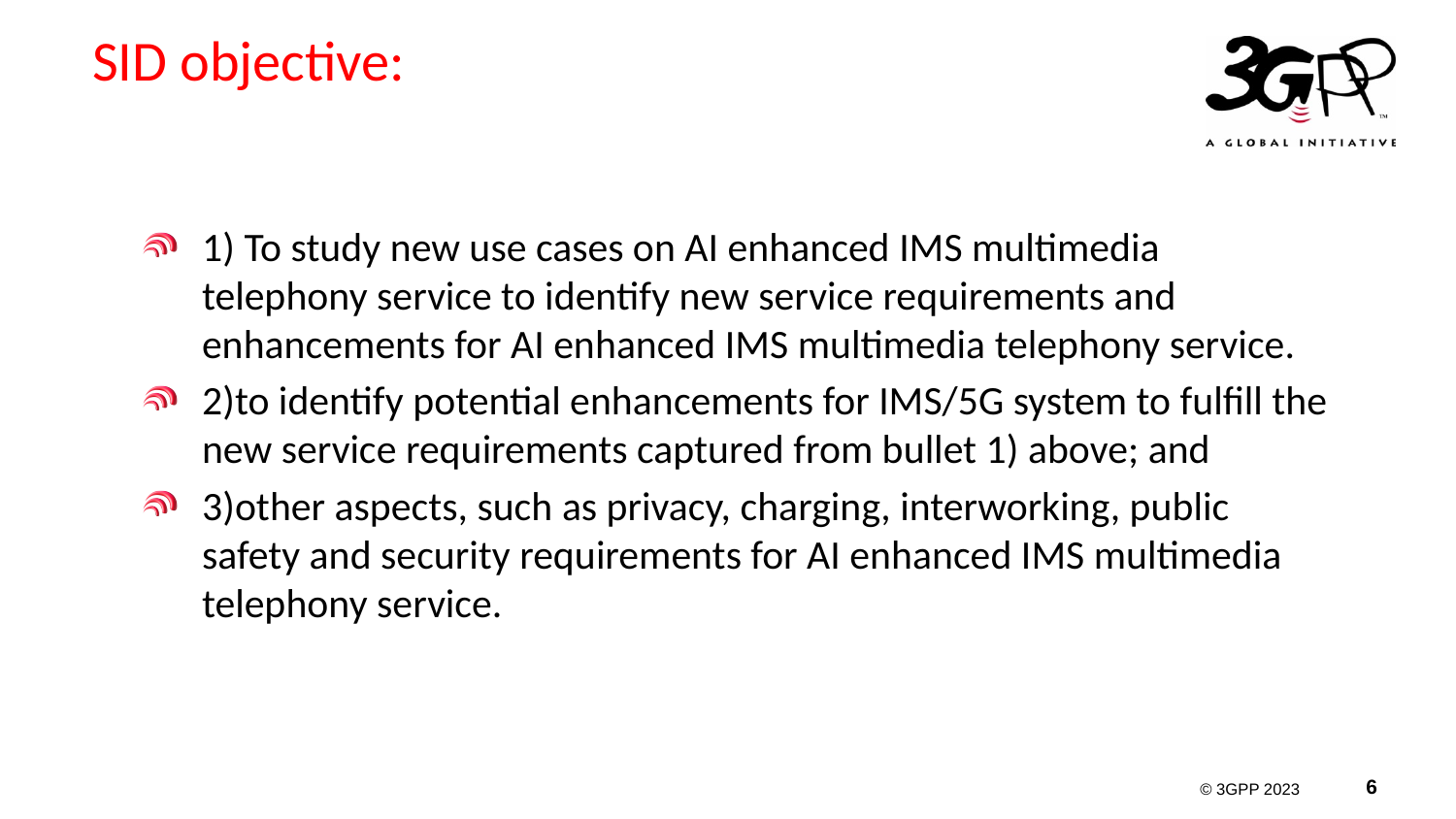

# SID objective:
1) To study new use cases on AI enhanced IMS multimedia telephony service to identify new service requirements and enhancements for AI enhanced IMS multimedia telephony service.
2)to identify potential enhancements for IMS/5G system to fulfill the new service requirements captured from bullet 1) above; and
3)other aspects, such as privacy, charging, interworking, public safety and security requirements for AI enhanced IMS multimedia telephony service.